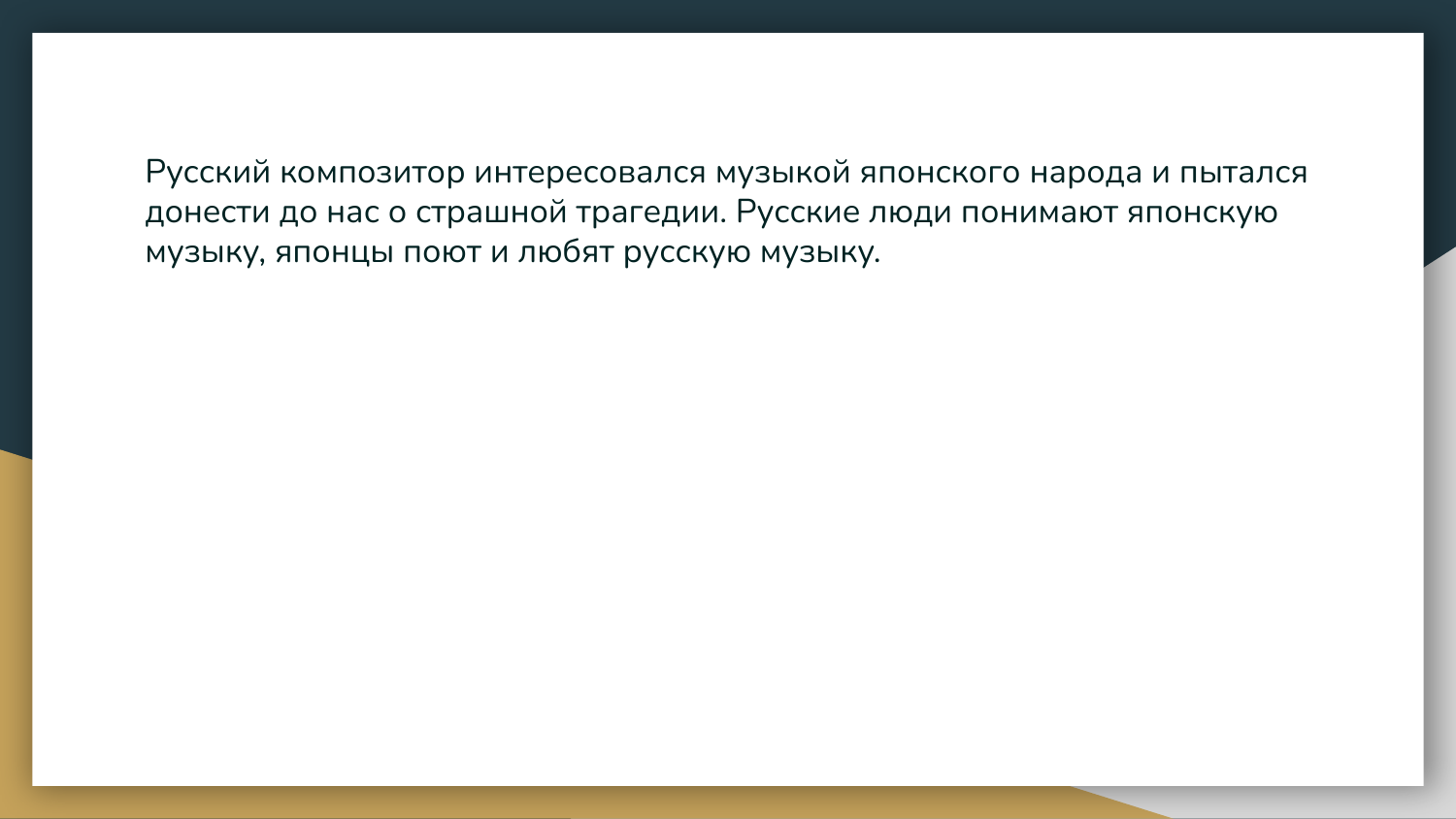

# Русский композитор интересовался музыкой японского народа и пытался донести до нас о страшной трагедии. Русские люди понимают японскую музыку, японцы поют и любят русскую музыку.